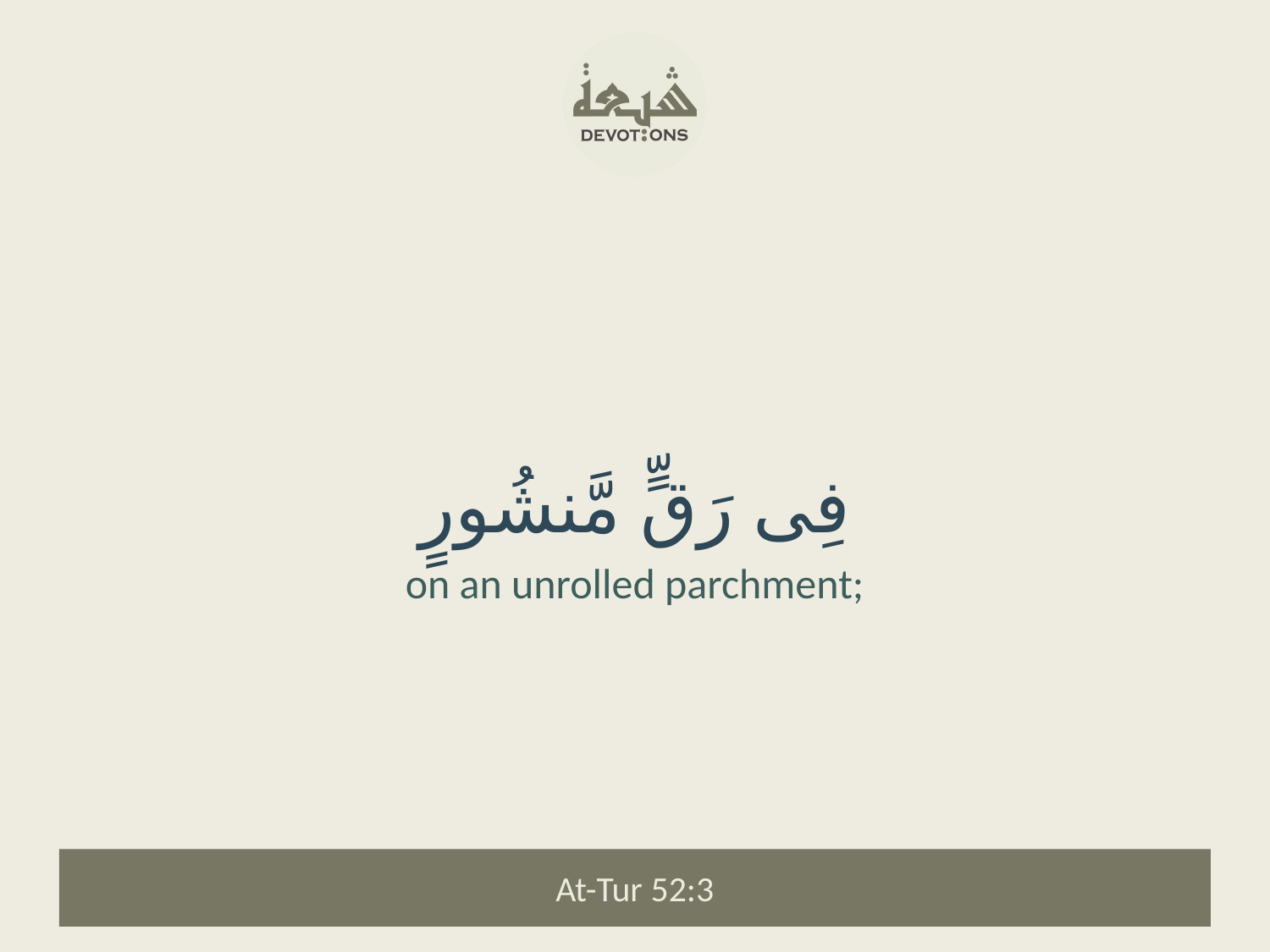

فِى رَقٍّ مَّنشُورٍ
on an unrolled parchment;
At-Tur 52:3